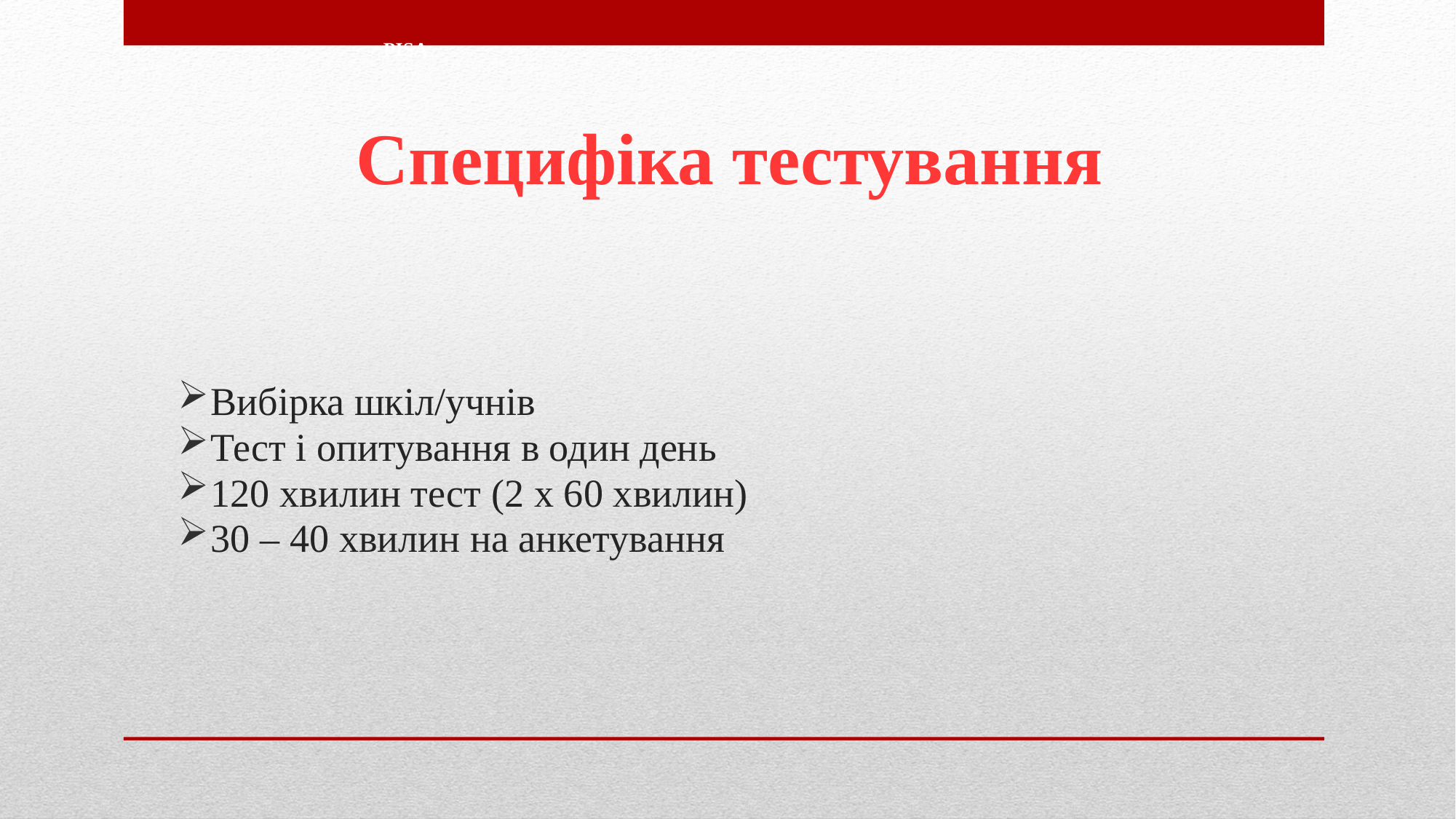

PISA
Специфіка тестування
Вибірка шкіл/учнів
Тест і опитування в один день
120 хвилин тест (2 x 60 хвилин)
30 – 40 хвилин на анкетування